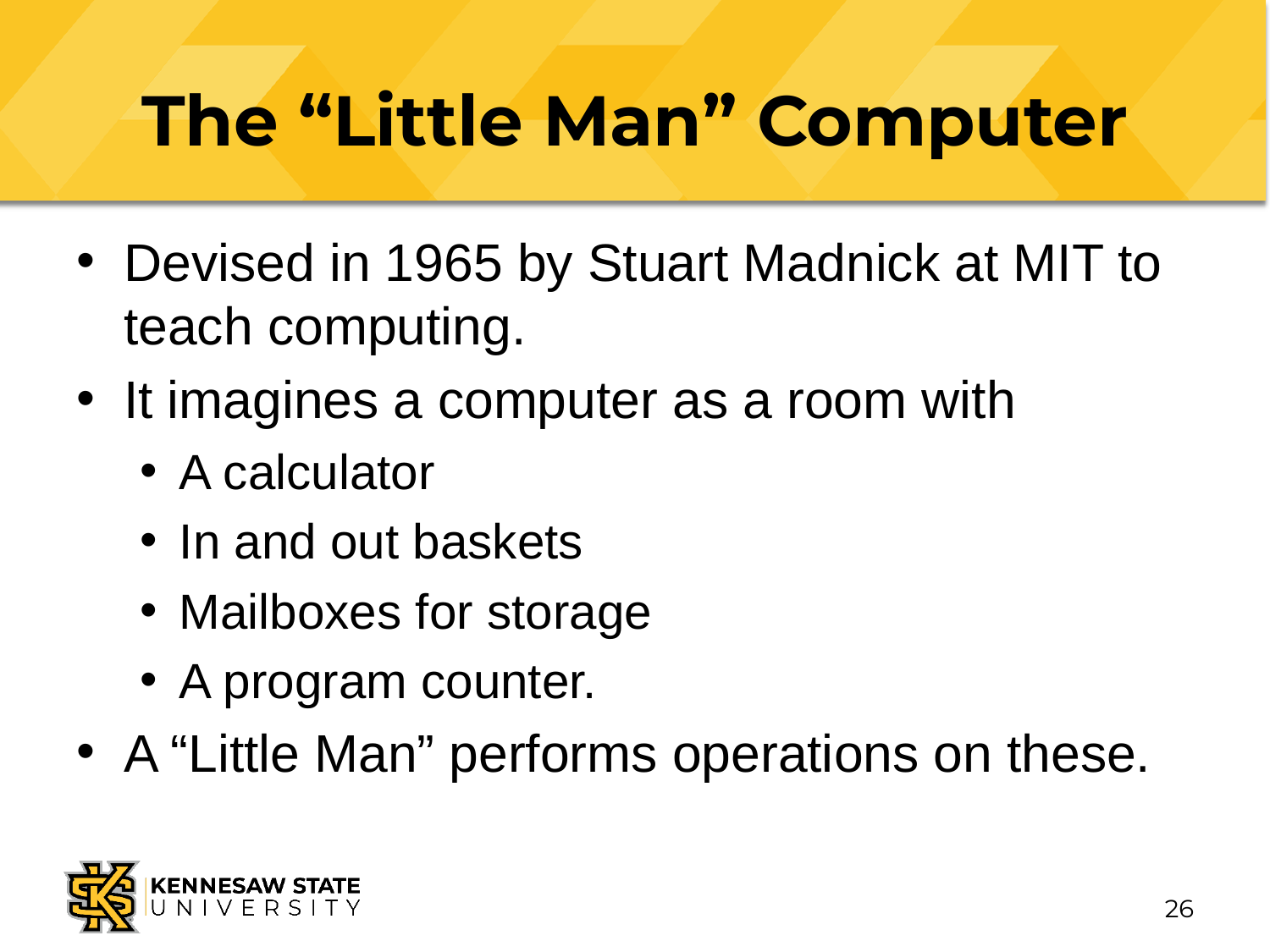

# The “Little Man” Computer
Devised in 1965 by Stuart Madnick at MIT to teach computing.
It imagines a computer as a room with
A calculator
In and out baskets
Mailboxes for storage
A program counter.
A “Little Man” performs operations on these.
26